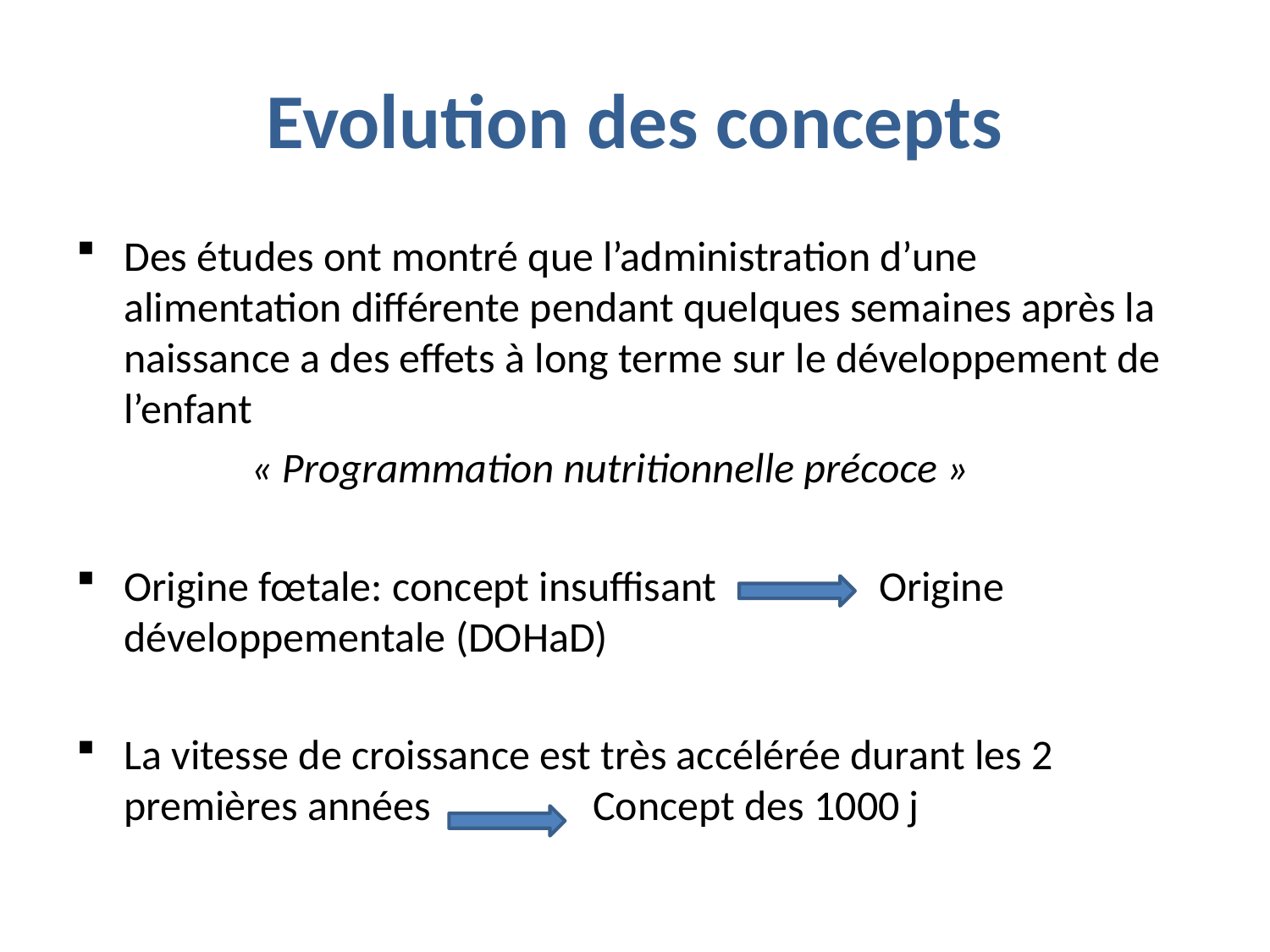

# Evolution des concepts
Des études ont montré que l’administration d’une alimentation différente pendant quelques semaines après la naissance a des effets à long terme sur le développement de l’enfant
		« Programmation nutritionnelle précoce »

Origine fœtale: concept insuffisant                 Origine développementale (DOHaD)

La vitesse de croissance est très accélérée durant les 2 premières années                 Concept des 1000 j